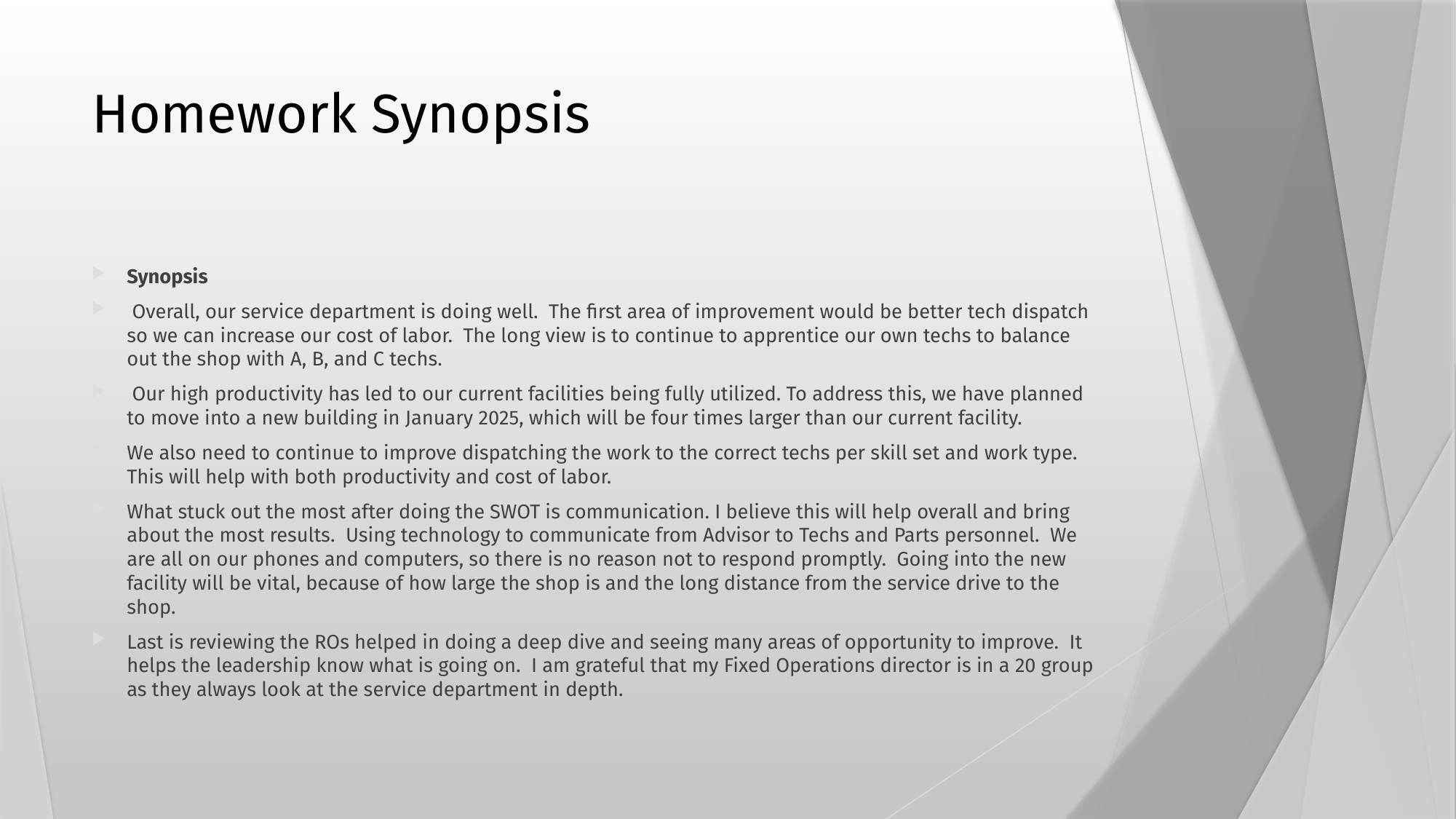

# Homework Synopsis
Synopsis
 Overall, our service department is doing well.  The first area of improvement would be better tech dispatch so we can increase our cost of labor.  The long view is to continue to apprentice our own techs to balance out the shop with A, B, and C techs.
 Our high productivity has led to our current facilities being fully utilized. To address this, we have planned to move into a new building in January 2025, which will be four times larger than our current facility.
We also need to continue to improve dispatching the work to the correct techs per skill set and work type.  This will help with both productivity and cost of labor.
What stuck out the most after doing the SWOT is communication. I believe this will help overall and bring about the most results.  Using technology to communicate from Advisor to Techs and Parts personnel.  We are all on our phones and computers, so there is no reason not to respond promptly.  Going into the new facility will be vital, because of how large the shop is and the long distance from the service drive to the shop.
Last is reviewing the ROs helped in doing a deep dive and seeing many areas of opportunity to improve.  It helps the leadership know what is going on.  I am grateful that my Fixed Operations director is in a 20 group as they always look at the service department in depth.